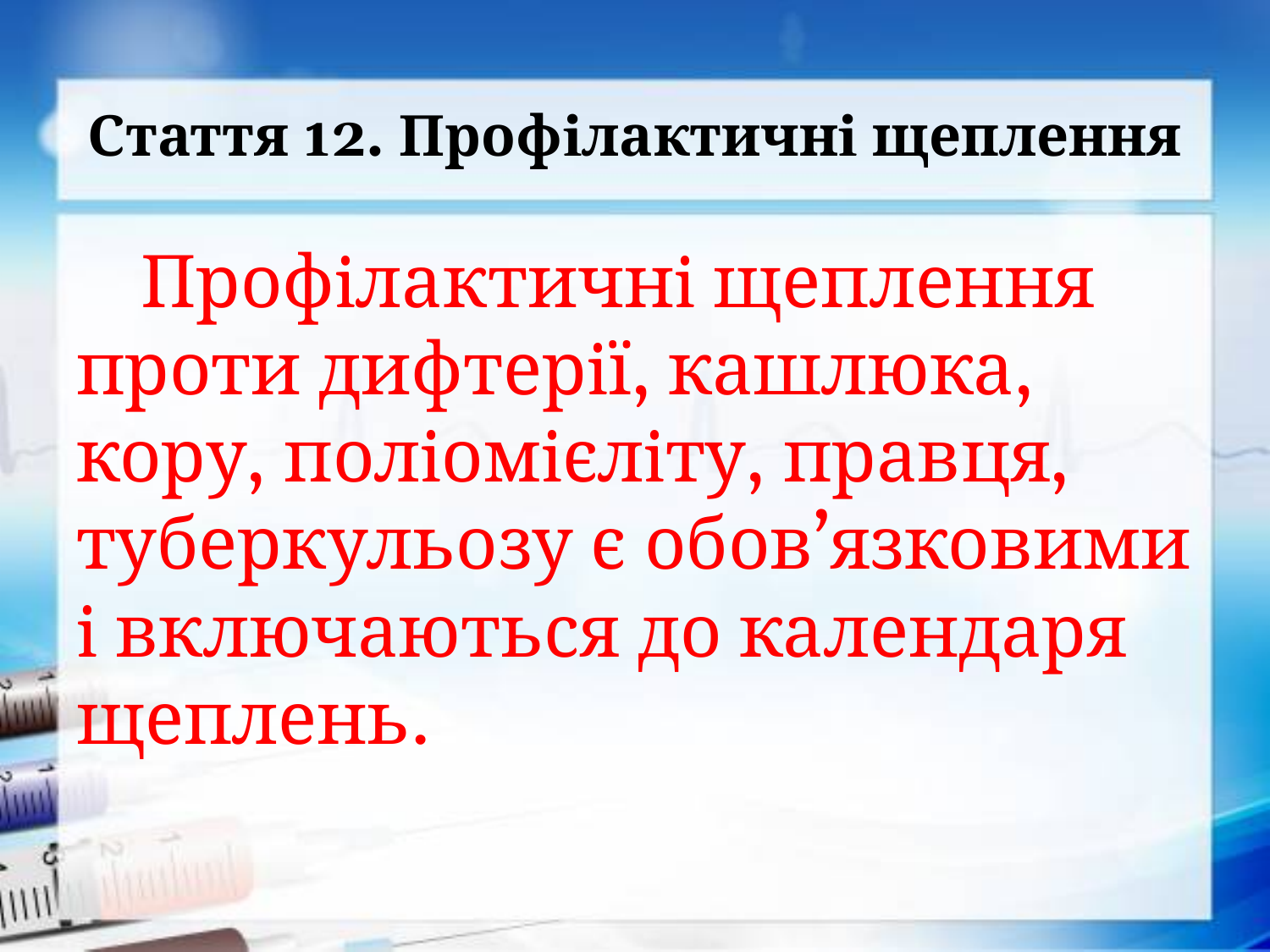

# Стаття 12. Профiлактичнi щеплення
Профiлактичнi щеплення проти дифтерiї, кашлюка, кору, полiомiєлiту, правця, туберкульозу є обов’язковими i включаються до календаря щеплень.